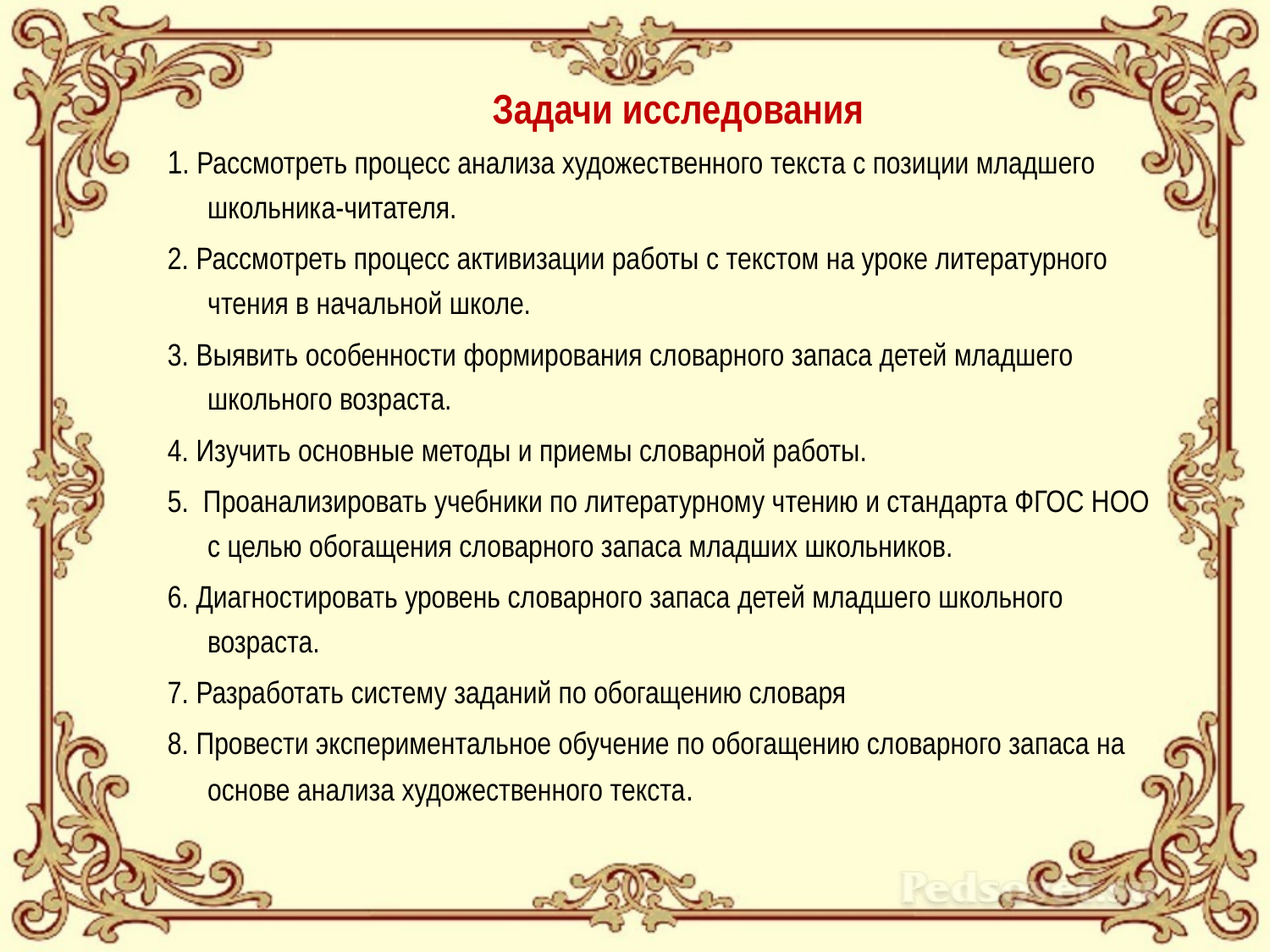

Задачи исследования
1. Рассмотреть процесс анализа художественного текста с позиции младшего школьника-читателя.
2. Рассмотреть процесс активизации работы с текстом на уроке литературного чтения в начальной школе.
3. Выявить особенности формирования словарного запаса детей младшего школьного возраста.
4. Изучить основные методы и приемы словарной работы.
5.  Проанализировать учебники по литературному чтению и стандарта ФГОС НОО с целью обогащения словарного запаса младших школьников.
6. Диагностировать уровень словарного запаса детей младшего школьного возраста.
7. Разработать систему заданий по обогащению словаря
8. Провести экспериментальное обучение по обогащению словарного запаса на основе анализа художественного текста.